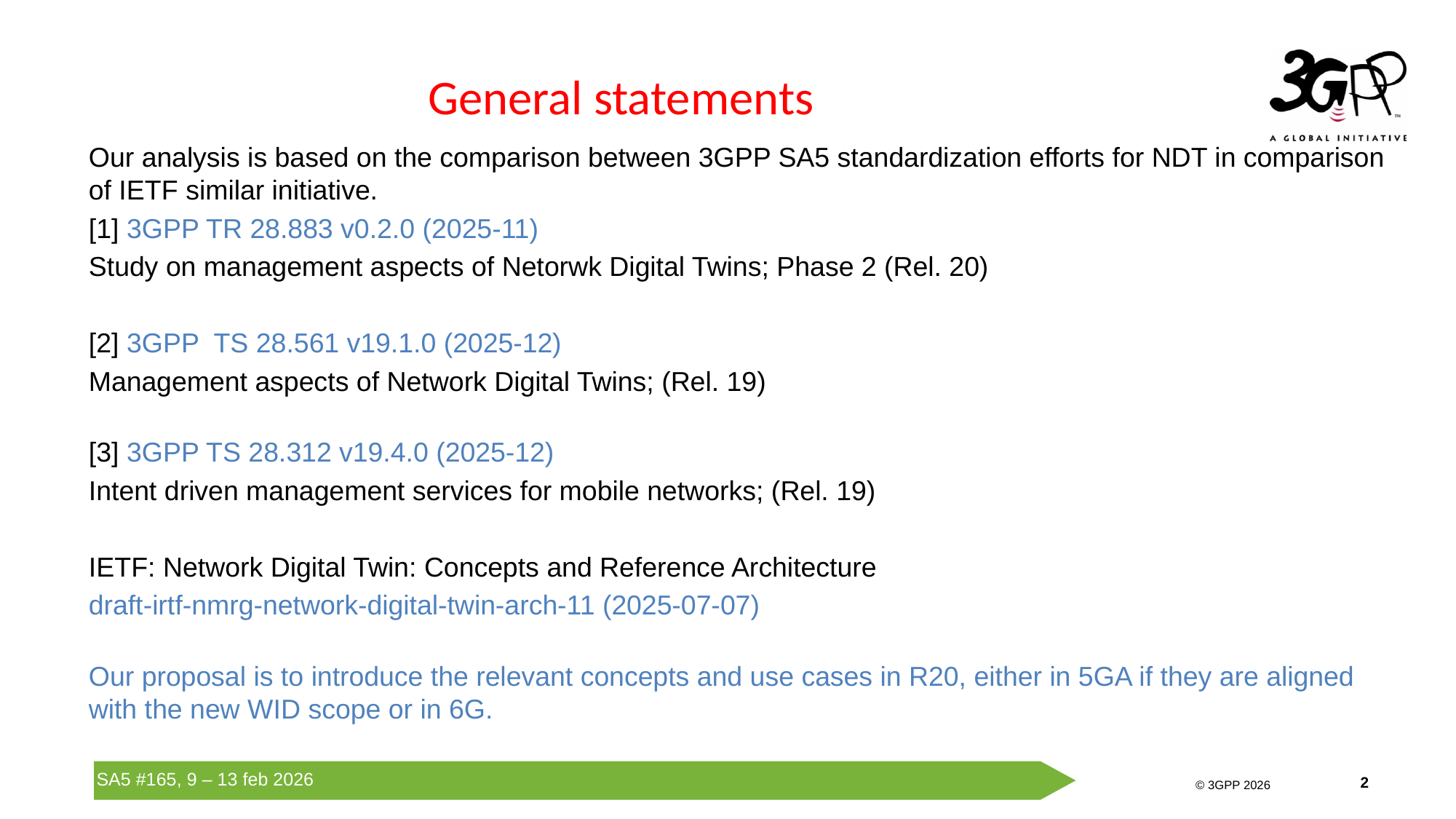

# General statements
Our analysis is based on the comparison between 3GPP SA5 standardization efforts for NDT in comparison of IETF similar initiative.
[1] 3GPP TR 28.883 v0.2.0 (2025-11)
Study on management aspects of Netorwk Digital Twins; Phase 2 (Rel. 20)

[2] 3GPP  TS 28.561 v19.1.0 (2025-12)
Management aspects of Network Digital Twins; (Rel. 19)
[3] 3GPP TS 28.312 v19.4.0 (2025-12)
Intent driven management services for mobile networks; (Rel. 19)

IETF: Network Digital Twin: Concepts and Reference Architecture
draft-irtf-nmrg-network-digital-twin-arch-11 (2025-07-07)
Our proposal is to introduce the relevant concepts and use cases in R20, either in 5GA if they are aligned with the new WID scope or in 6G.